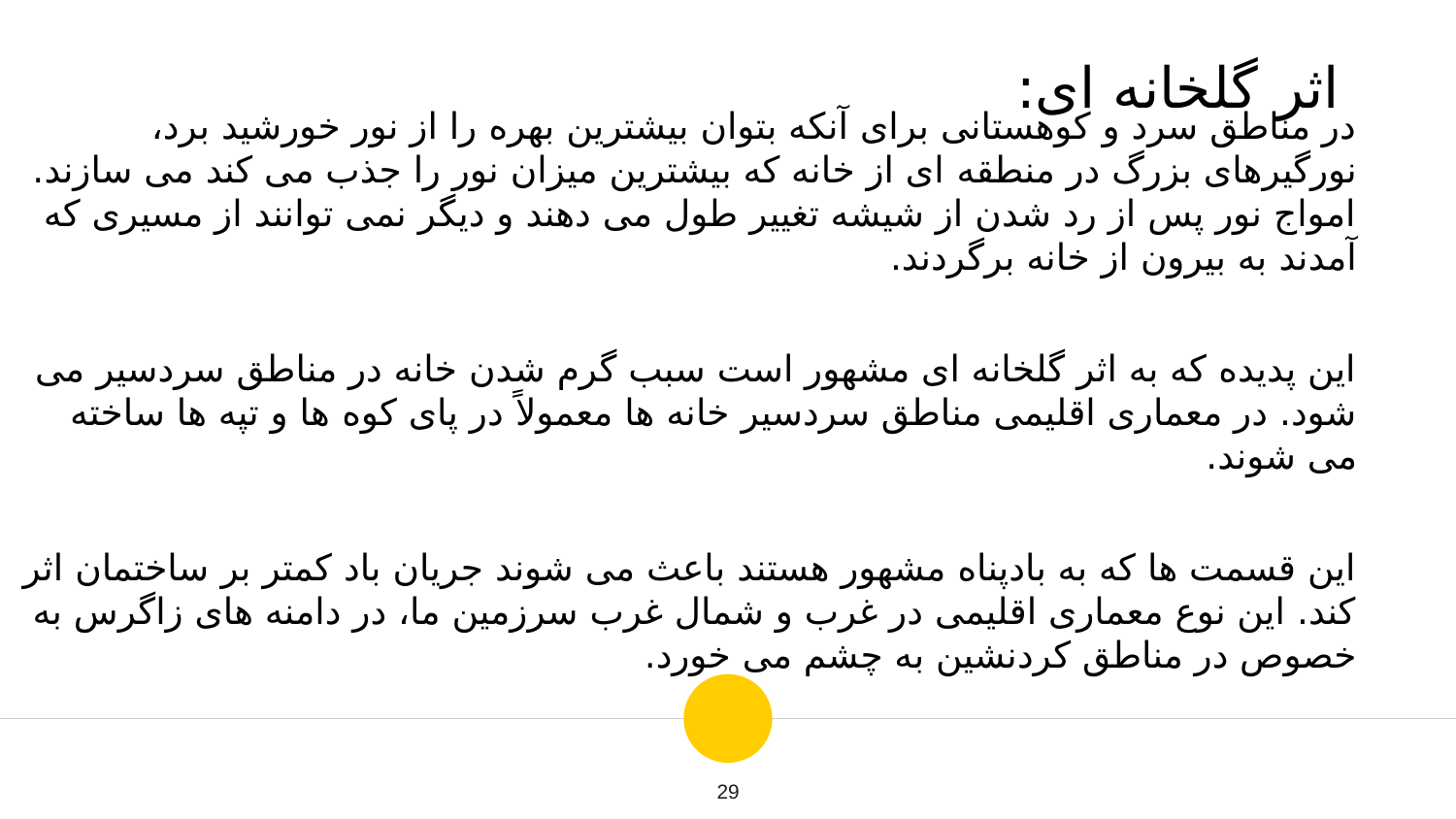

اثر گلخانه ای:
در مناطق سرد و کوهستانی برای آنکه بتوان بیشترین بهره را از نور خورشید برد، نورگیرهای بزرگ در منطقه‌ ای از خانه که بیشترین میزان نور را جذب می کند می سازند. امواج نور پس از رد شدن از شیشه تغییر طول می دهند و دیگر نمی توانند از مسیری که آمدند به بیرون از خانه برگردند.

این پدیده که به اثر گلخانه ای مشهور است سبب گرم شدن خانه در مناطق سردسیر می شود. در معماری اقلیمی مناطق سردسیر خانه ها معمولاً در پای کوه‌ ها و تپه ها ساخته می شوند.

این قسمت ها که به بادپناه مشهور هستند باعث می شوند جریان باد کمتر بر ساختمان اثر کند. این نوع معماری اقلیمی در غرب و شمال غرب سرزمین ما، در دامنه های زاگرس به‌ خصوص در مناطق کردنشین به چشم می خورد.
29